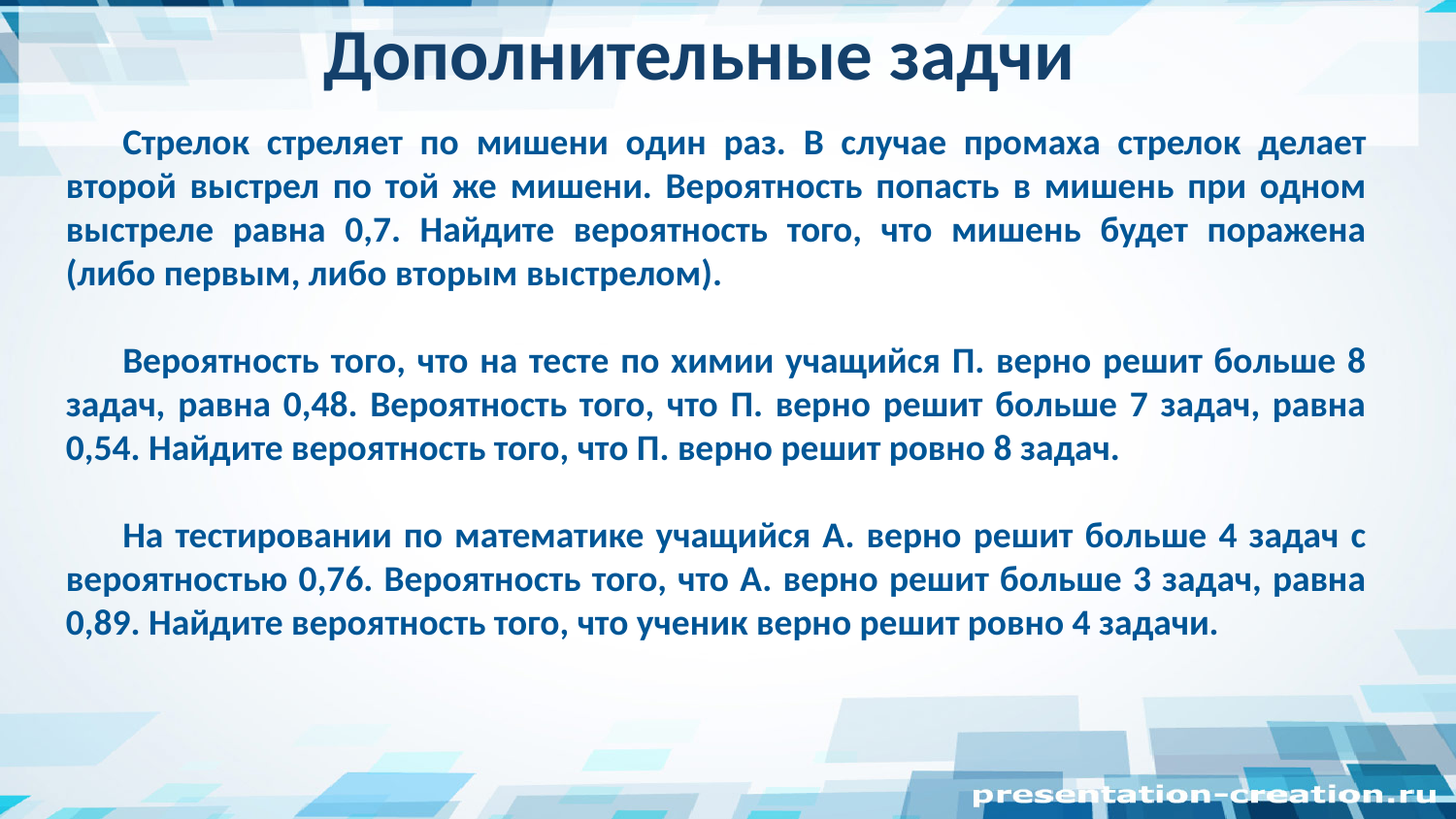

Дополнительные задчи
Стрелок стреляет по мишени один раз. В случае промаха стрелок делает второй выстрел по той же мишени. Вероятность попасть в мишень при одном выстреле равна 0,7. Найдите вероятность того, что мишень будет поражена (либо первым, либо вторым выстрелом).

Вероятность того, что на тесте по химии учащийся П. верно решит больше 8 задач, равна 0,48. Вероятность того, что П. верно решит больше 7 задач, равна 0,54. Найдите вероятность того, что П. верно решит ровно 8 задач.

На тестировании по математике учащийся А. верно решит больше 4 задач с вероятностью 0,76. Вероятность того, что А. верно решит больше 3 задач, равна 0,89. Найдите вероятность того, что ученик верно решит ровно 4 задачи.